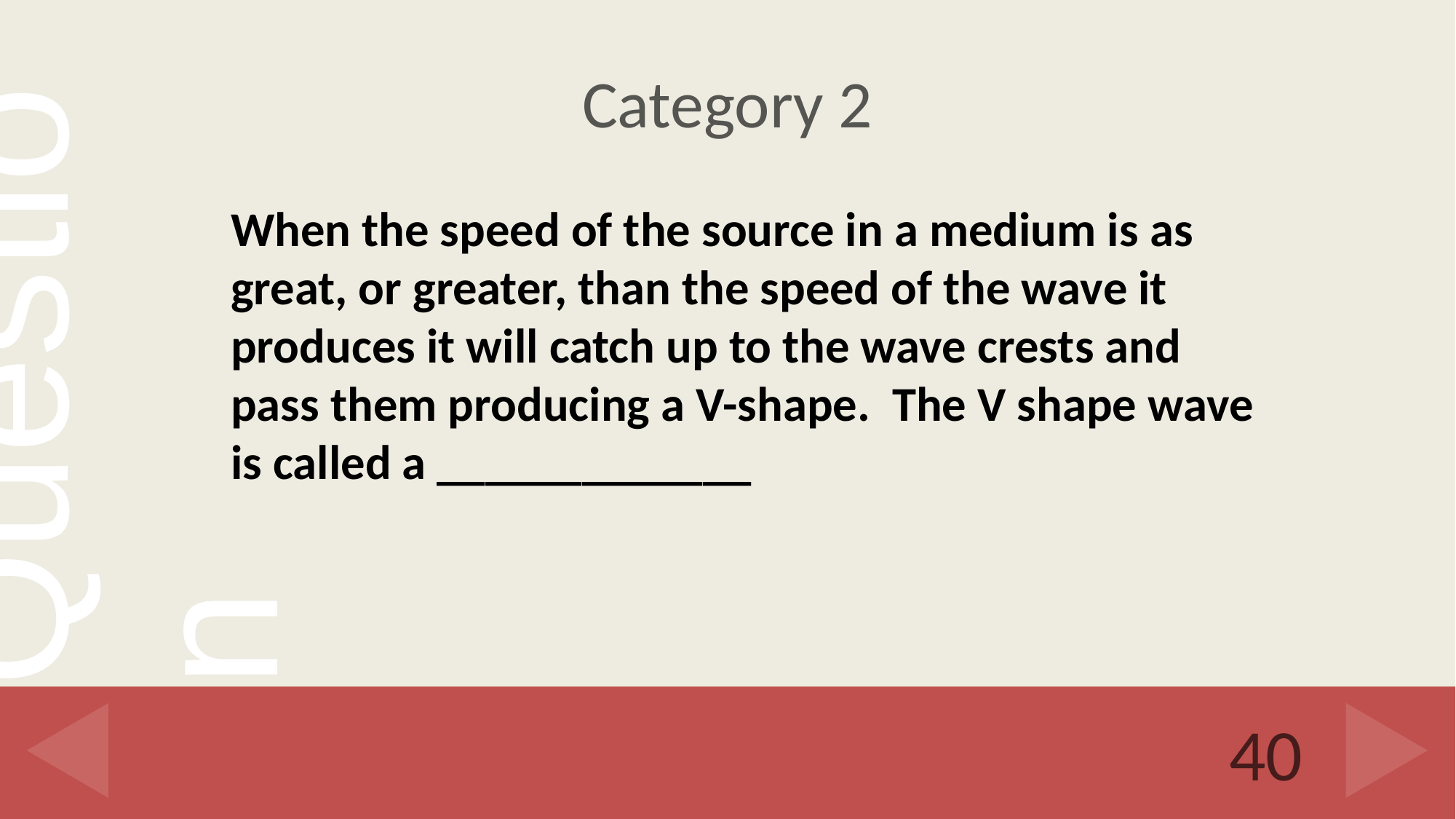

# Category 2
When the speed of the source in a medium is as great, or greater, than the speed of the wave it produces it will catch up to the wave crests and pass them producing a V-shape.  The V shape wave is called a _____________
40